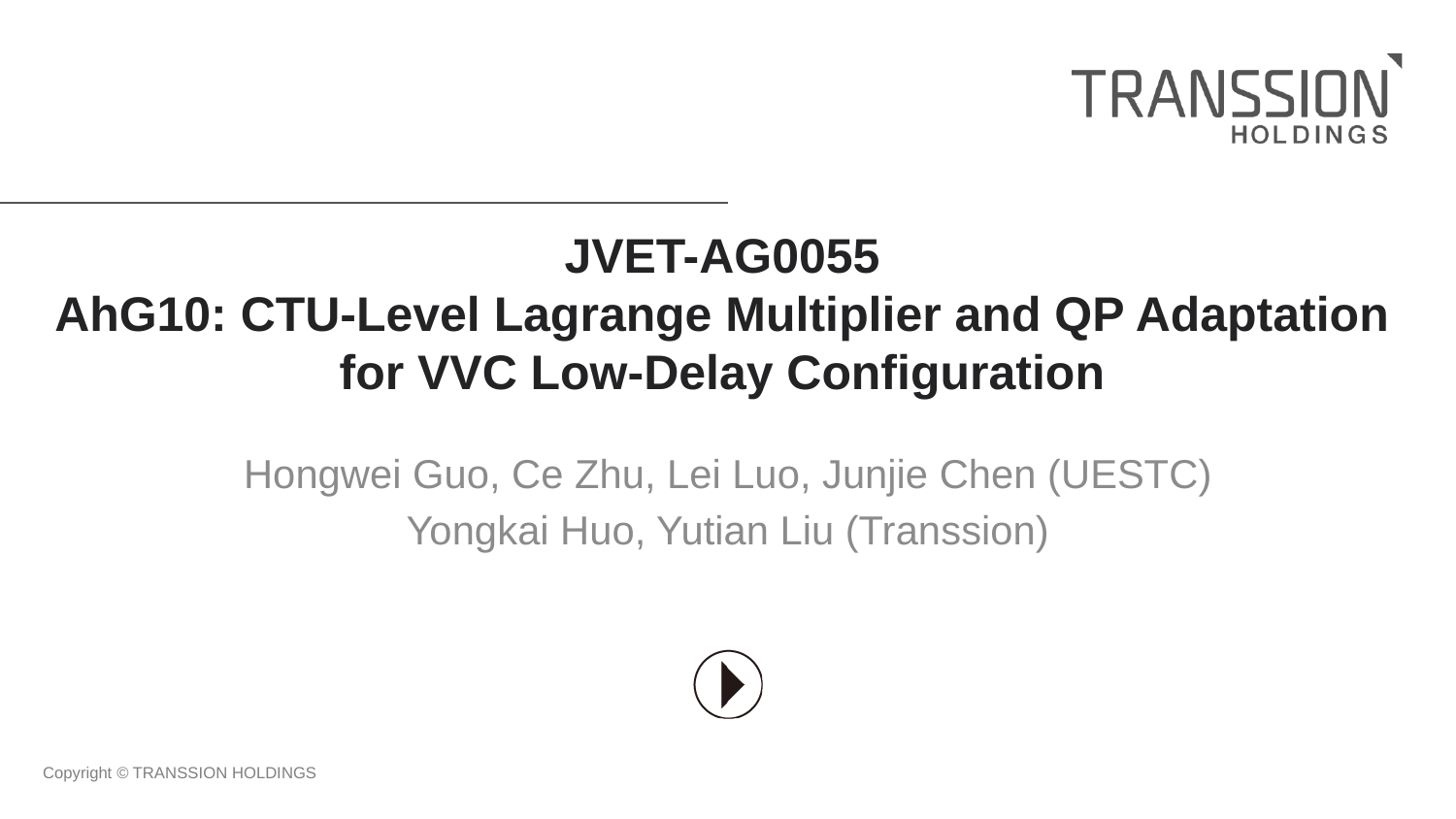

# JVET-AG0055 AhG10: CTU-Level Lagrange Multiplier and QP Adaptation for VVC Low-Delay Configuration
Hongwei Guo, Ce Zhu, Lei Luo, Junjie Chen (UESTC)
Yongkai Huo, Yutian Liu (Transsion)